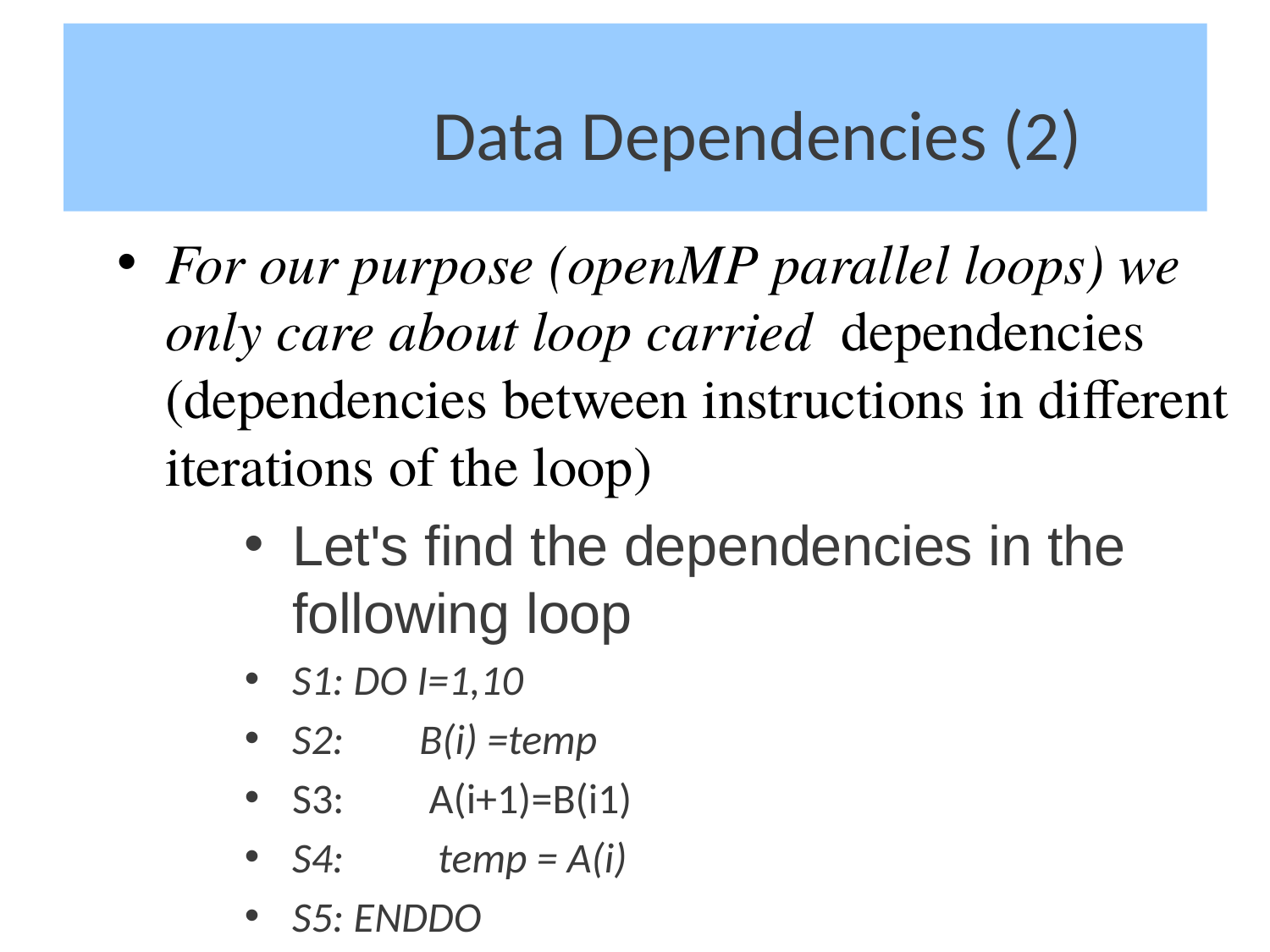

# Data Dependencies (2)
For our purpose (openMP parallel loops) we only care about loop carried  dependencies (dependencies between instructions in different iterations of the loop)
Let's find the dependencies in the following loop
S1: DO I=1,10
S2:        B(i) =temp
S3:         A(i+1)=B(i1)
S4:          temp = A(i)
S5: ENDDO